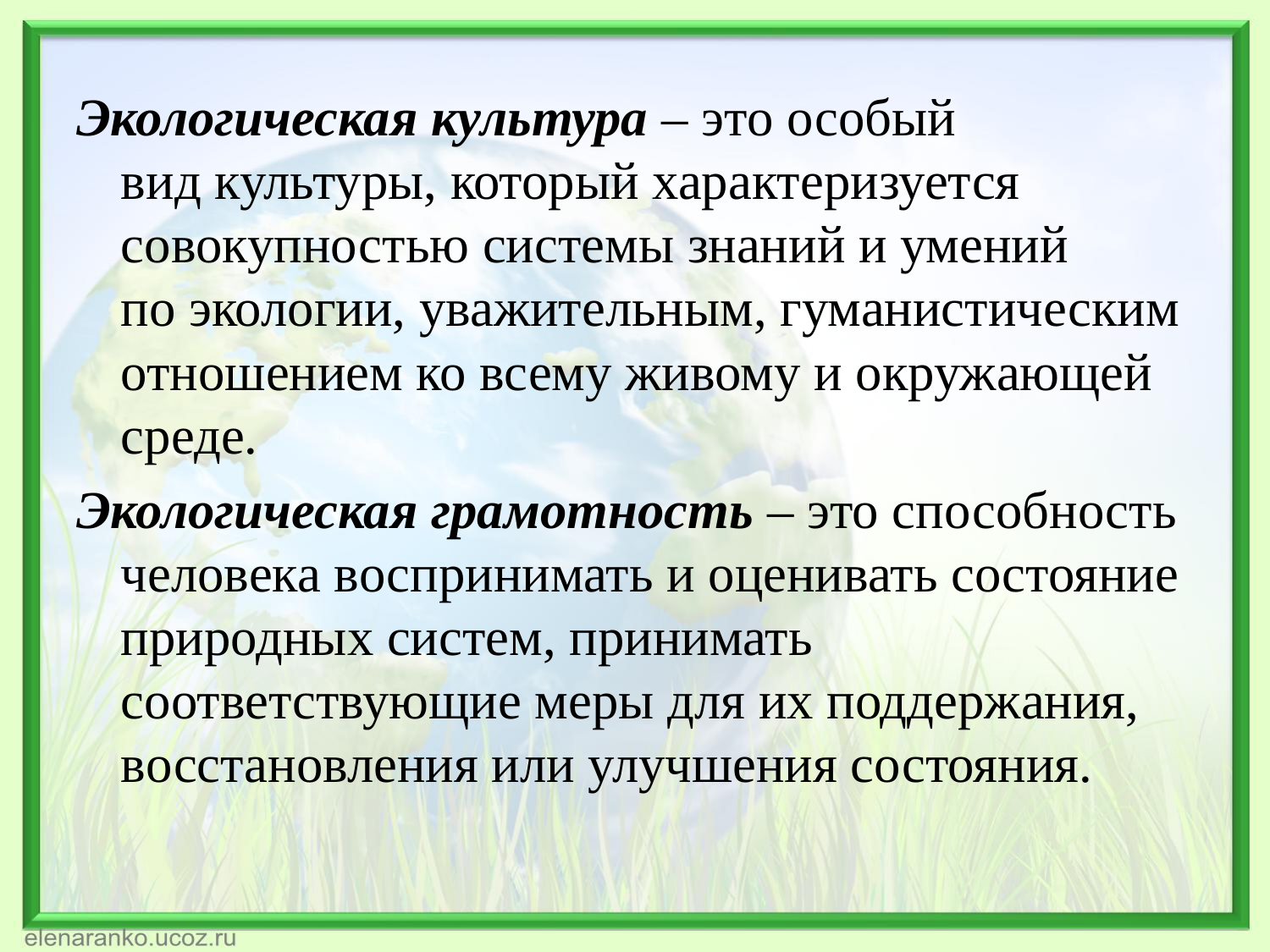

#
Экологическая культура – это особый вид культуры, который характеризуется совокупностью системы знаний и умений по экологии, уважительным, гуманистическим отношением ко всему живому и окружающей среде.
Экологическая грамотность – это способность человека воспринимать и оценивать состояние природных систем, принимать соответствующие меры для их поддержания, восстановления или улучшения состояния.